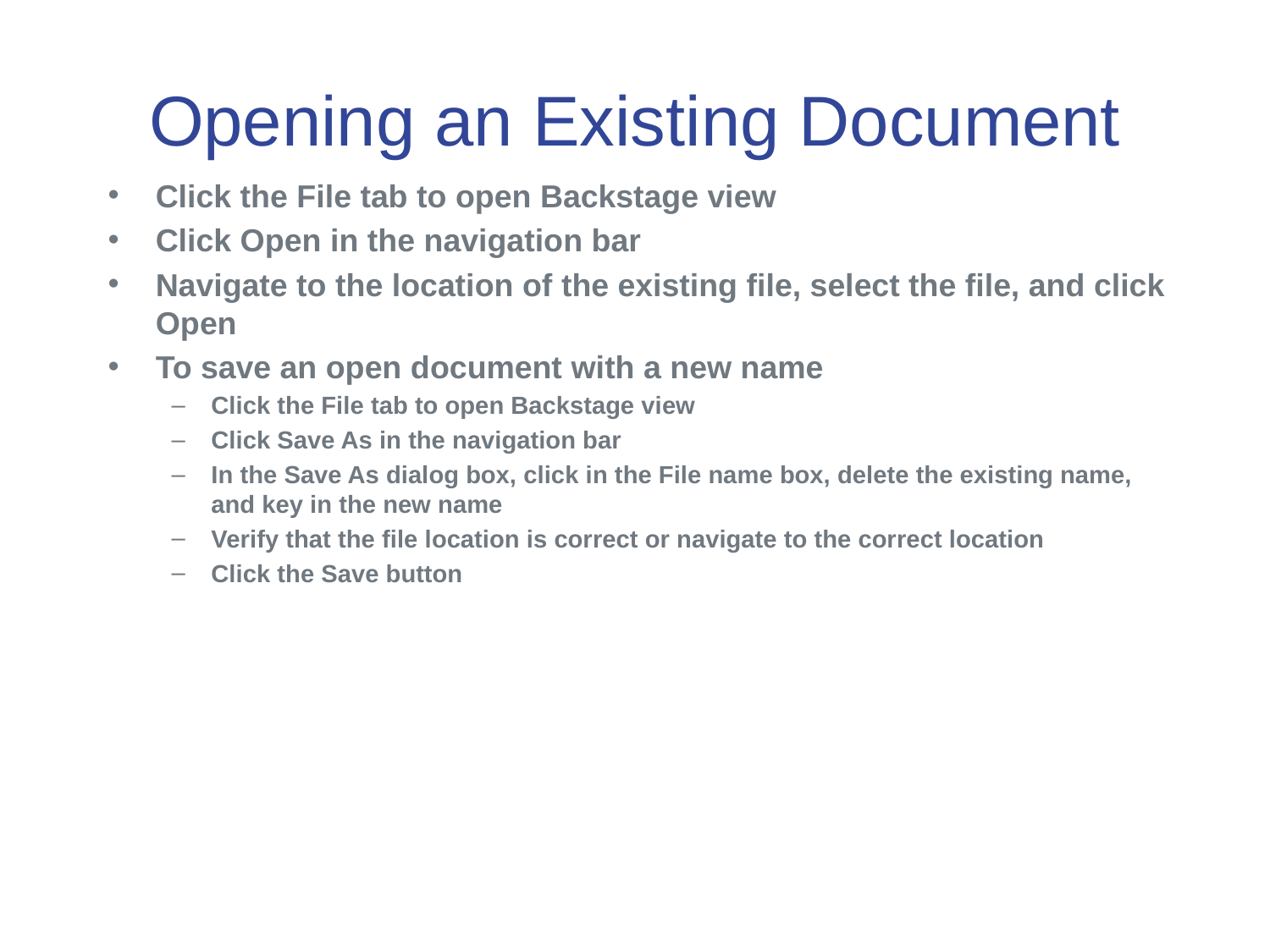

# Opening an Existing Document
Click the File tab to open Backstage view
Click Open in the navigation bar
Navigate to the location of the existing file, select the file, and click Open
To save an open document with a new name
Click the File tab to open Backstage view
Click Save As in the navigation bar
In the Save As dialog box, click in the File name box, delete the existing name, and key in the new name
Verify that the file location is correct or navigate to the correct location
Click the Save button